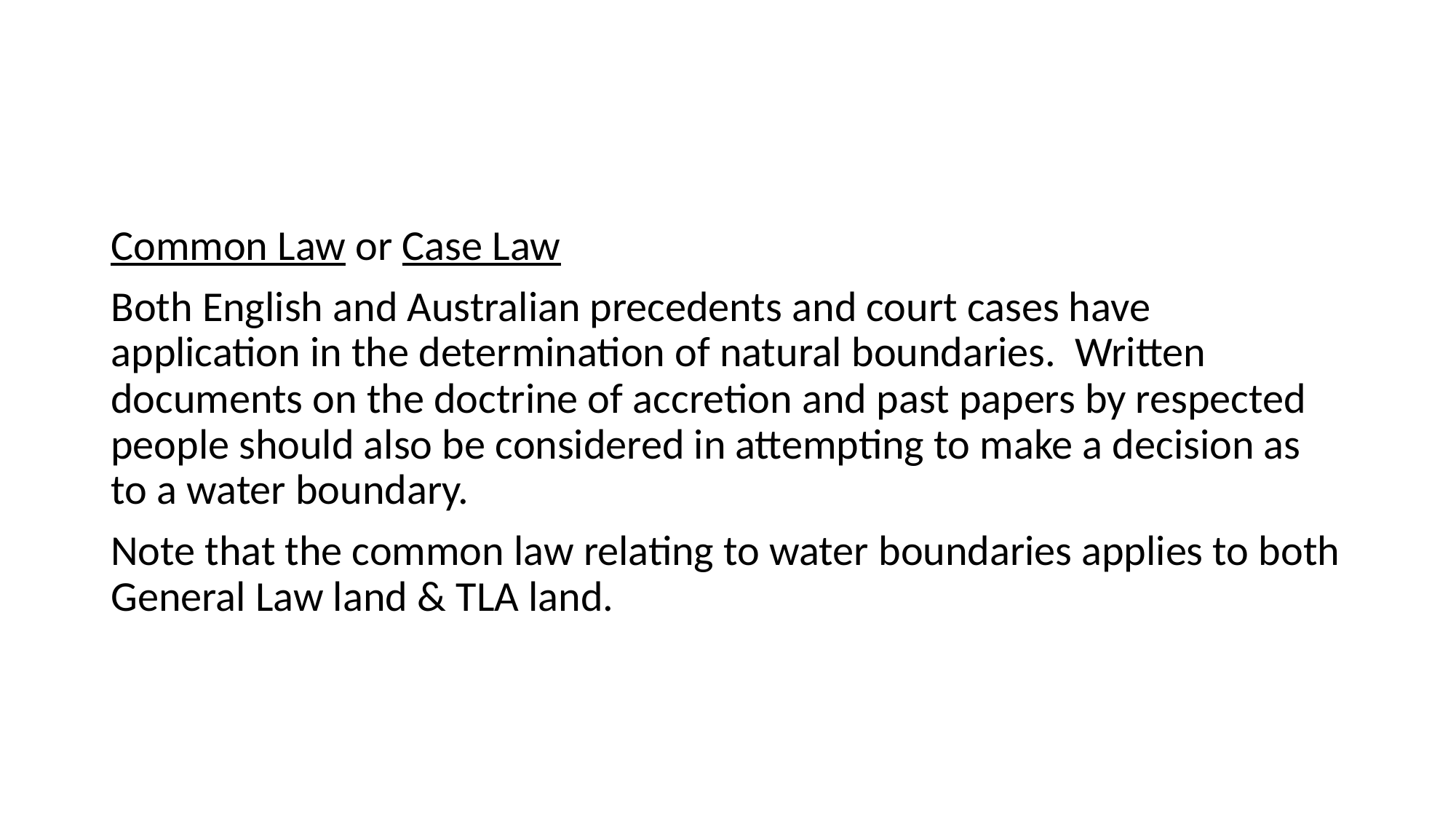

#
Common Law or Case Law
Both English and Australian precedents and court cases have application in the determination of natural boundaries.  Written documents on the doctrine of accretion and past papers by respected people should also be considered in attempting to make a decision as to a water boundary.
Note that the common law relating to water boundaries applies to both General Law land & TLA land.